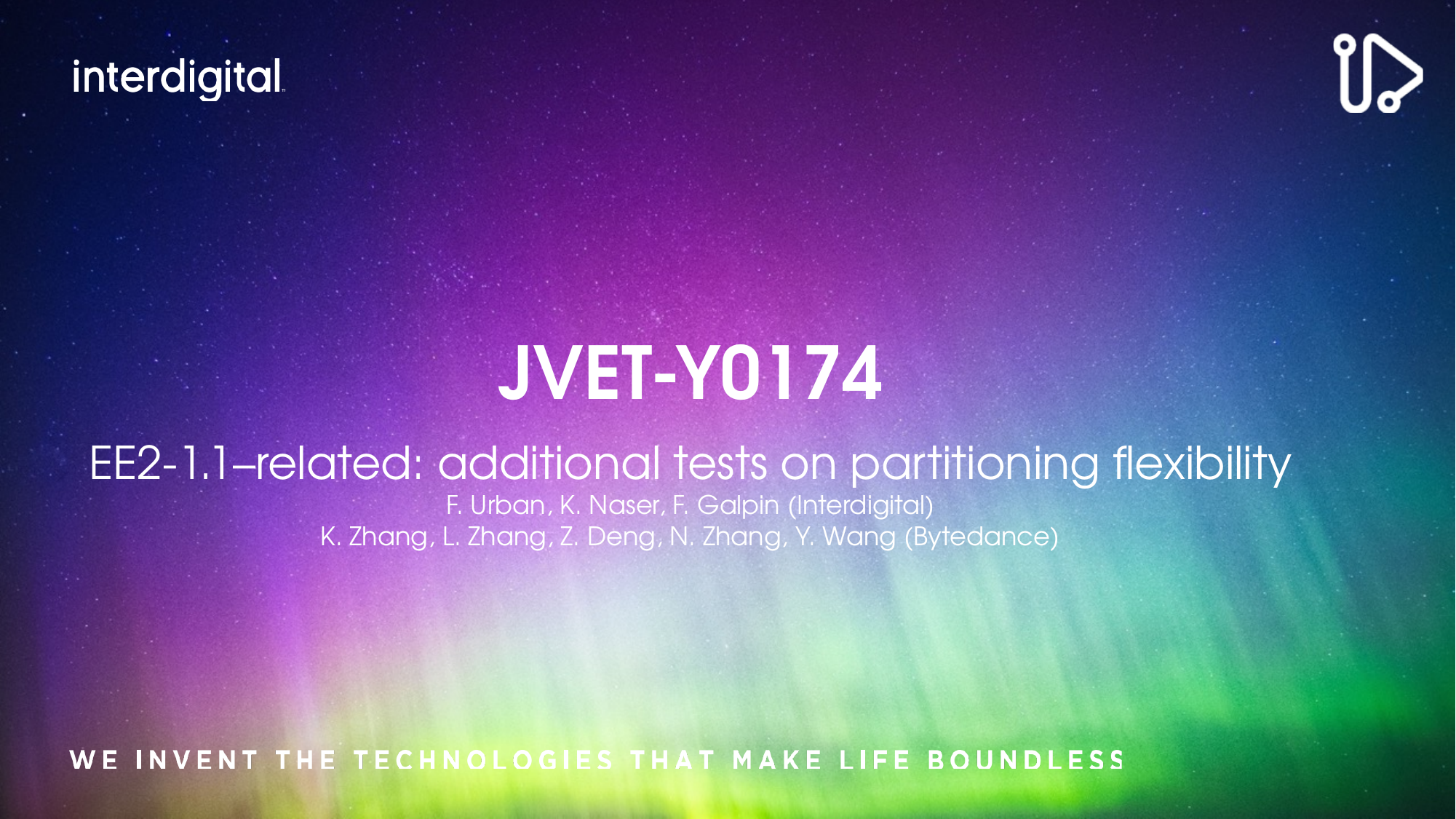

# JVET-Y0174
EE2-1.1–related: additional tests on partitioning flexibility
F. Urban, K. Naser, F. Galpin (Interdigital)
K. Zhang, L. Zhang, Z. Deng, N. Zhang, Y. Wang (Bytedance)